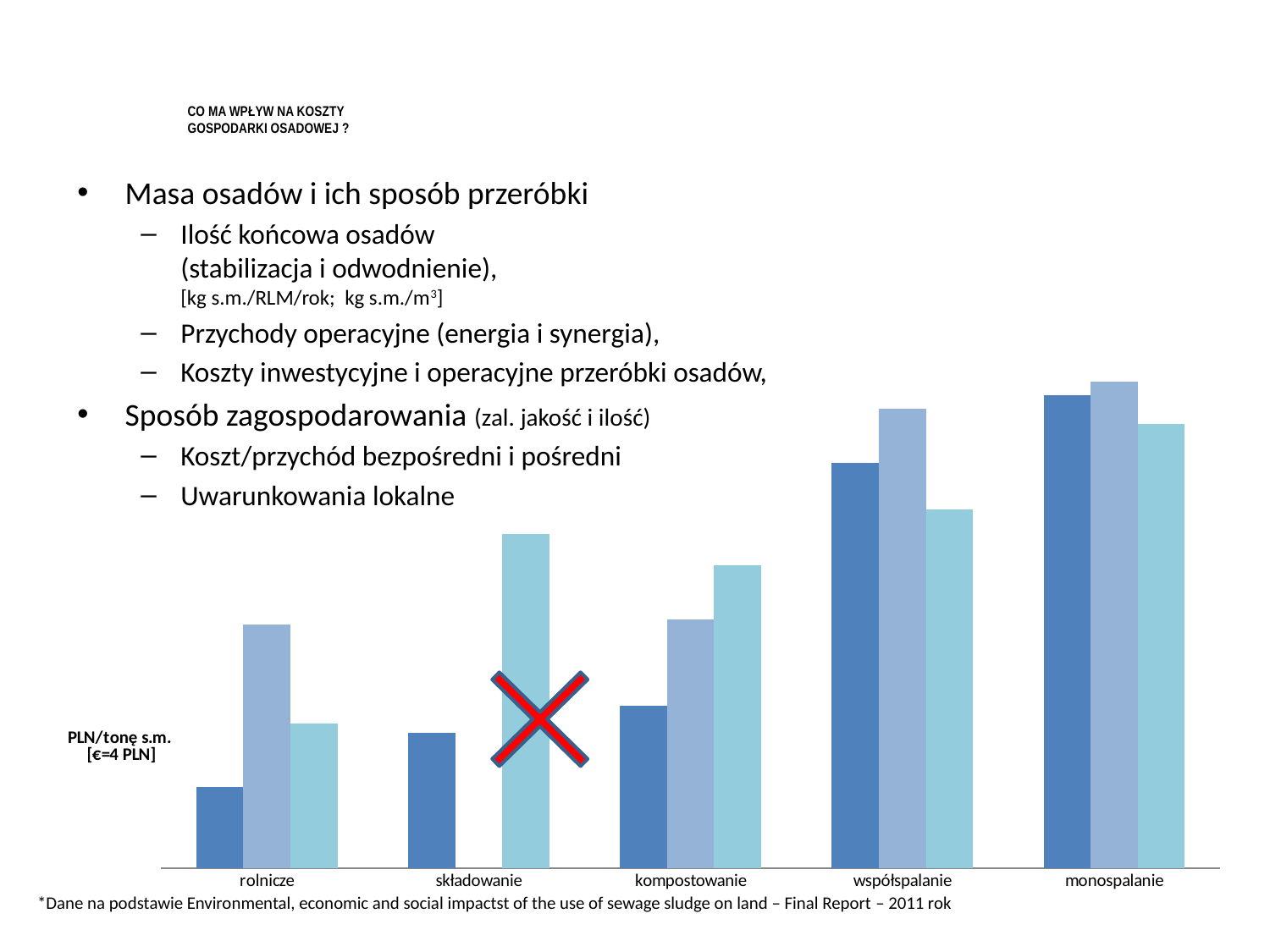

# CO MA WPŁYW NA KOSZTY GOSPODARKI OSADOWEJ ?
Masa osadów i ich sposób przeróbki
Ilość końcowa osadów
(stabilizacja i odwodnienie),
[kg s.m./RLM/rok;  kg s.m./m3]
Przychody operacyjne (energia i synergia),
Koszty inwestycyjne i operacyjne przeróbki osadów,
Sposób zagospodarowania (zal. jakość i ilość)
Koszt/przychód bezpośredni i pośredni
Uwarunkowania lokalne

### Chart

| Category | Polska [SEOGWŚ 2009] | Niemcy [Baumgard 2000] | EU [k.netto -stand.2011] |
|---|---|---|---|
| rolnicze | 300.0 | 900.0 | 536.0 |
| składowanie | 500.0 | None | 1236.0 |
| kompostowanie | 600.0 | 920.0 | 1120.0 |
| współspalanie | 1500.0 | 1700.0 | 1328.0 |
| monospalanie | 1750.0 | 1800.0 | 1644.0 |
*Dane na podstawie Environmental, economic and social impactst of the use of sewage sludge on land – Final Report – 2011 rok